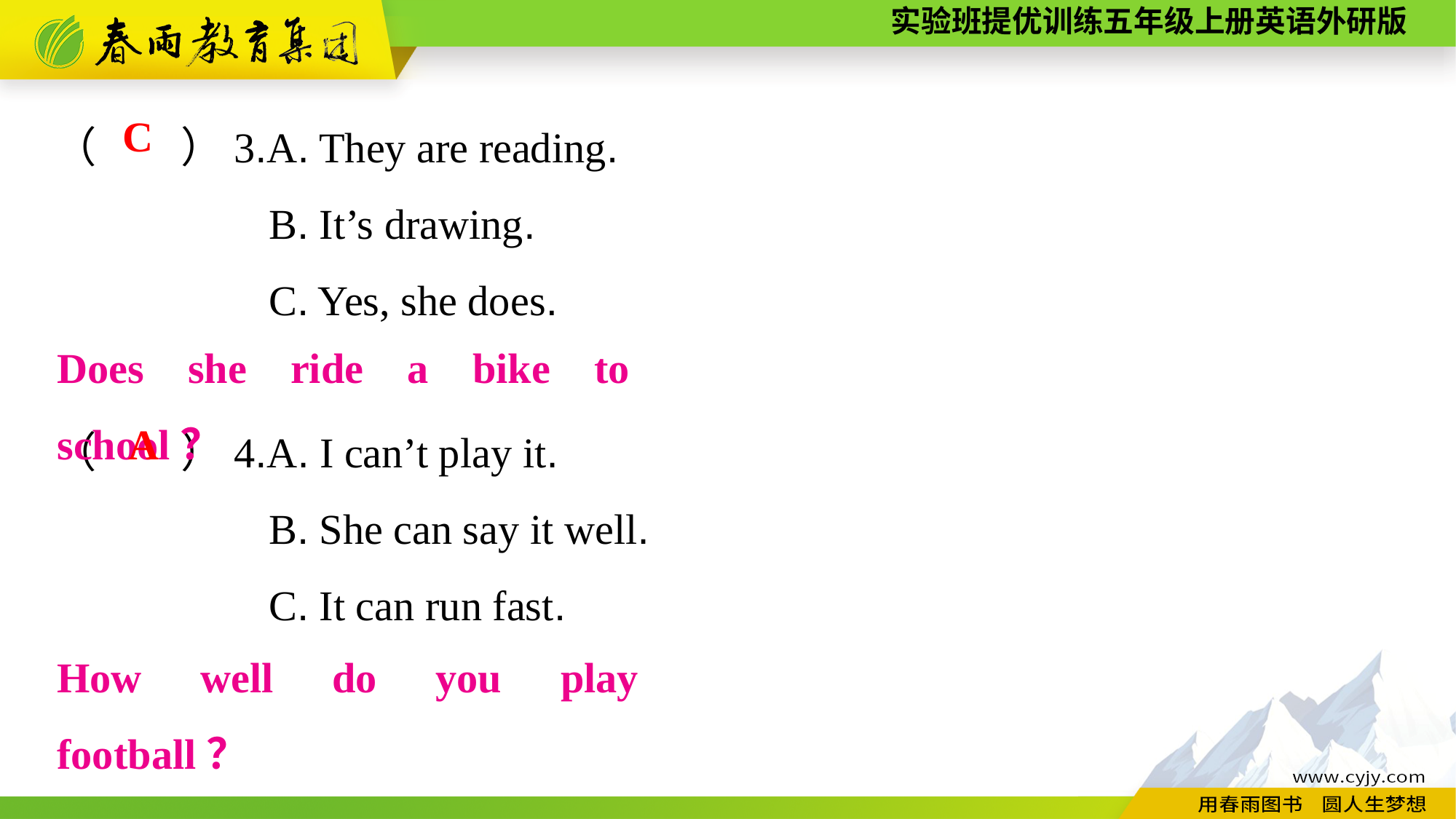

（　　）3.A. They are reading.
B. It’s drawing.
C. Yes, she does.

（　　）4.A. I can’t play it.
B. She can say it well.
C. It can run fast.
C
Does she ride a bike to school？
A
How well do you play football？